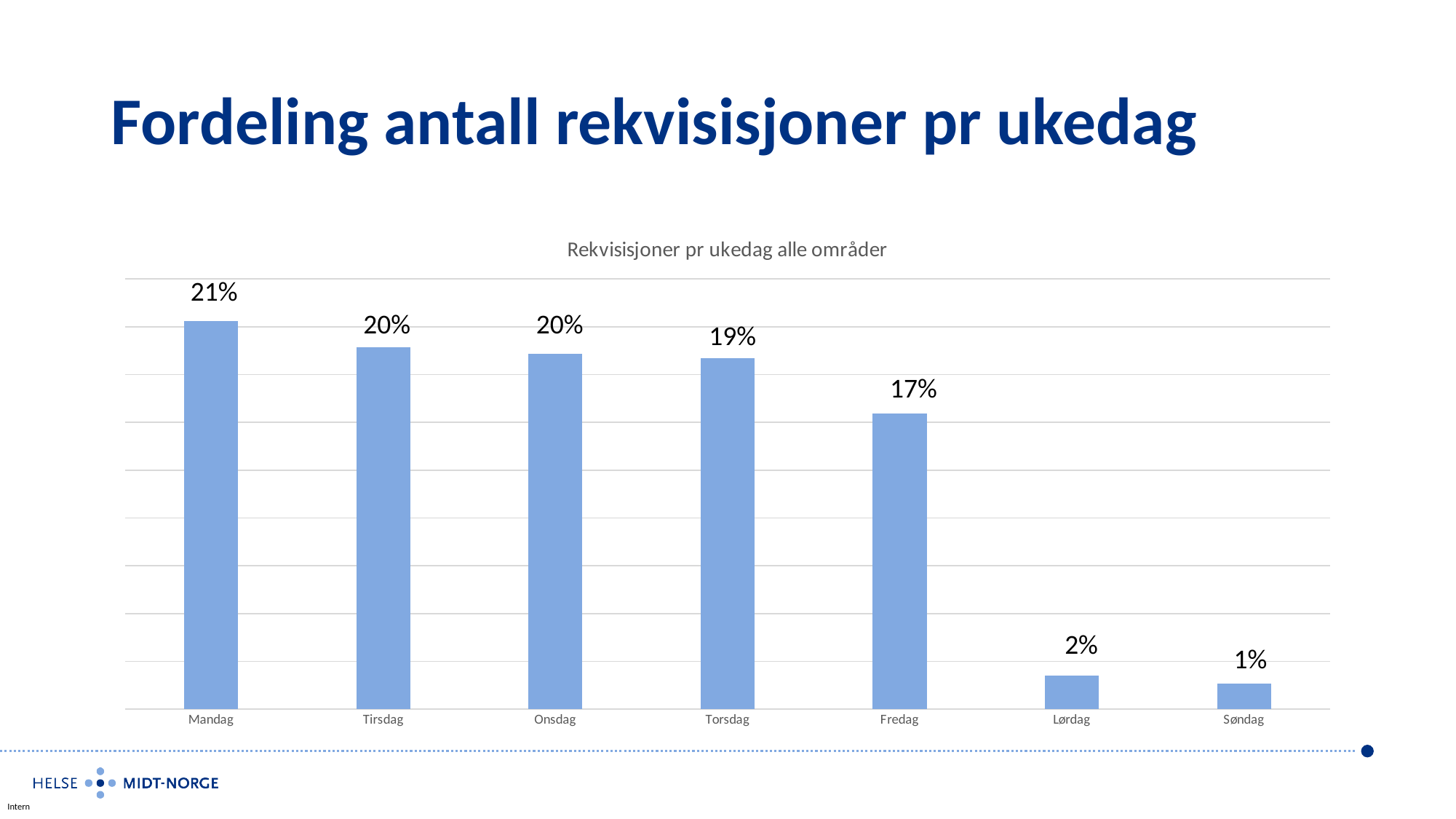

# Fordeling antall rekvisisjoner pr ukedag

### Chart: Rekvisisjoner pr ukedag alle områder

| Category |  |
|---|---|
| Mandag | 81230.0 |
| Tirsdag | 75645.0 |
| Onsdag | 74291.0 |
| Torsdag | 73343.0 |
| Fredag | 61774.0 |
| Lørdag | 7018.0 |
| Søndag | 5396.0 |
21%
20%
20%
19%
17%
1%